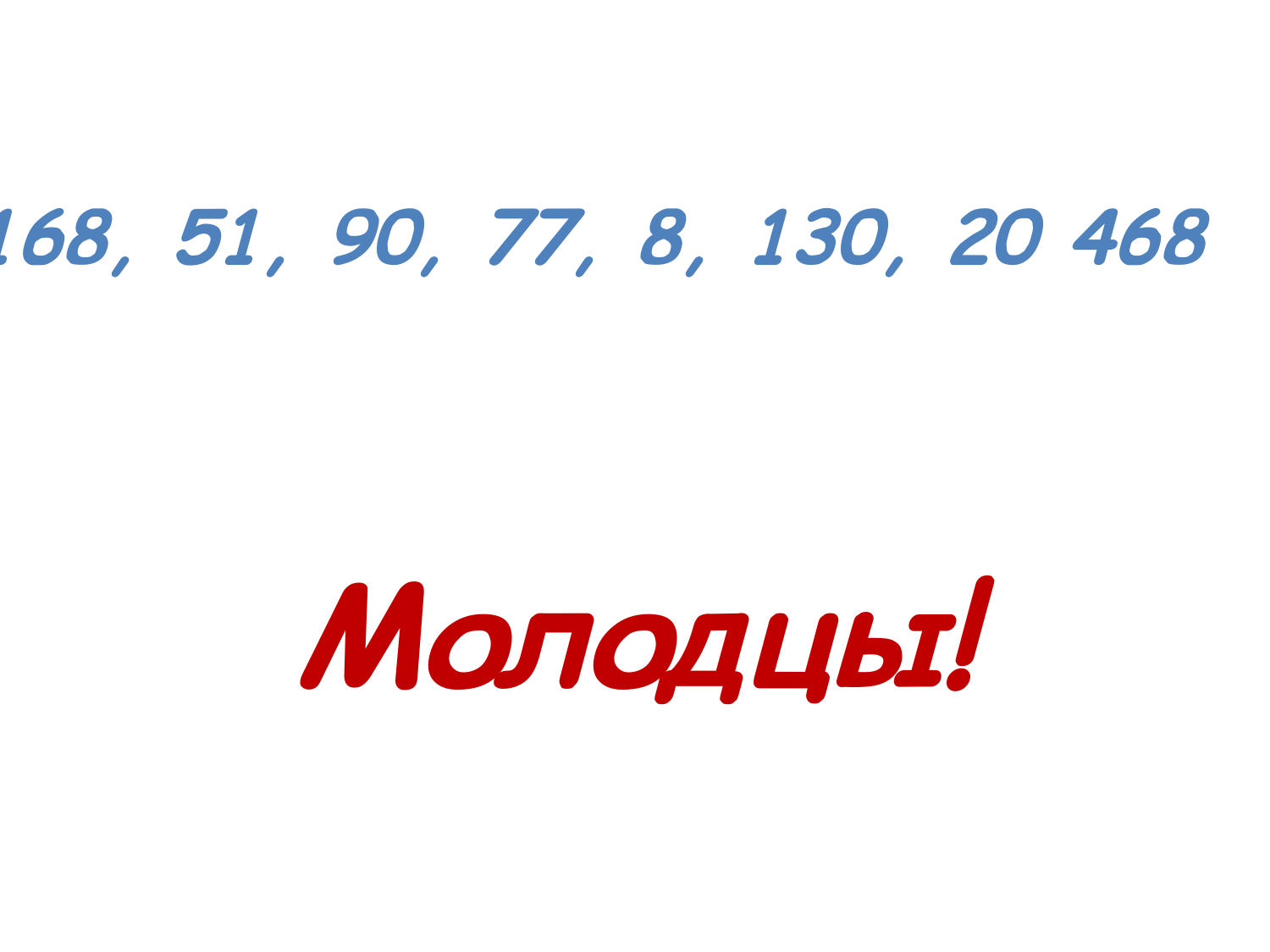

# 168, 51, 90, 77, 8, 130, 20 468
Молодцы!